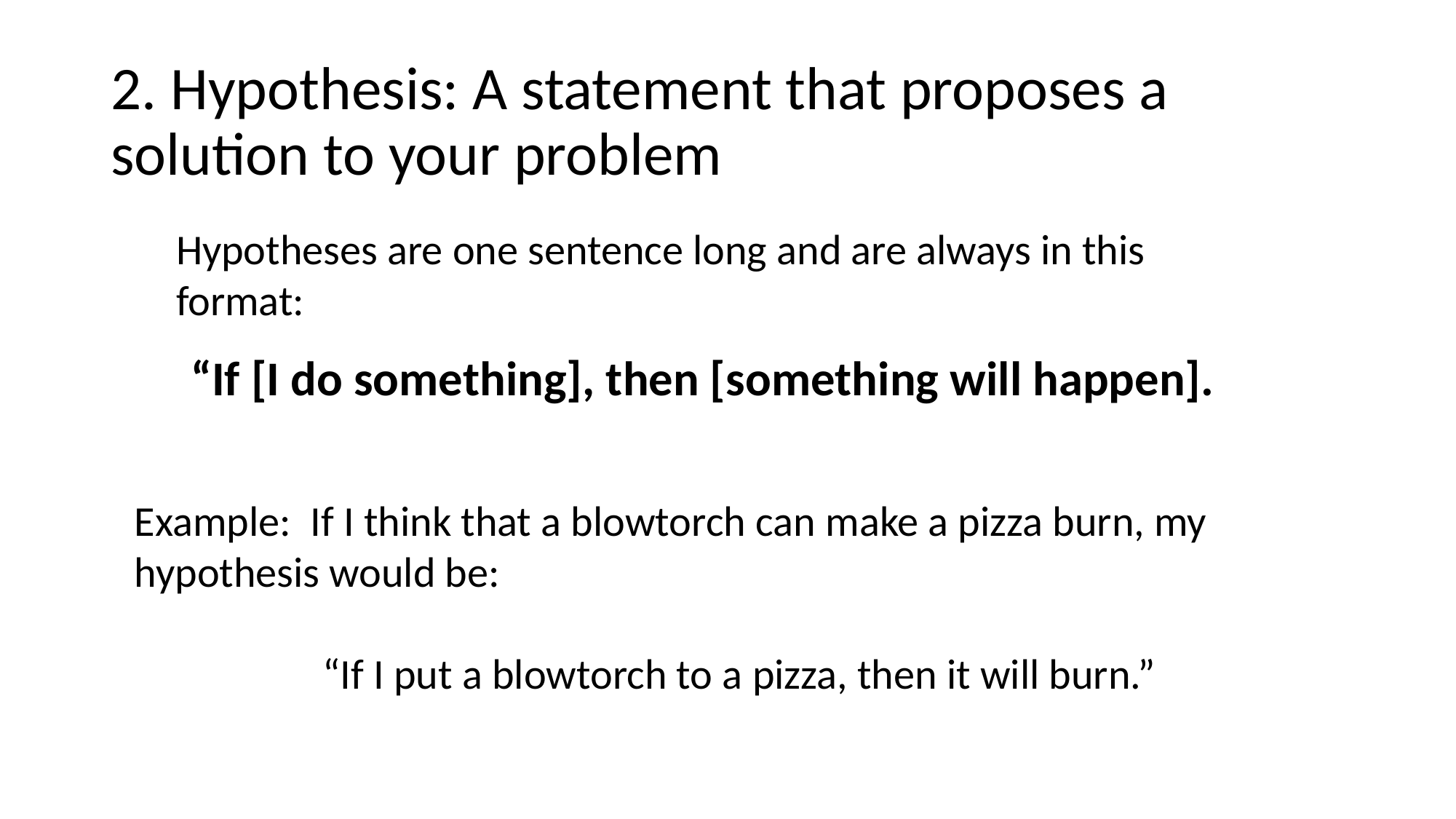

# 2. Hypothesis: A statement that proposes a solution to your problem
Hypotheses are one sentence long and are always in this format:
“If [I do something], then [something will happen].
Example:  If I think that a blowtorch can make a pizza burn, my hypothesis would be:

“If I put a blowtorch to a pizza, then it will burn.”